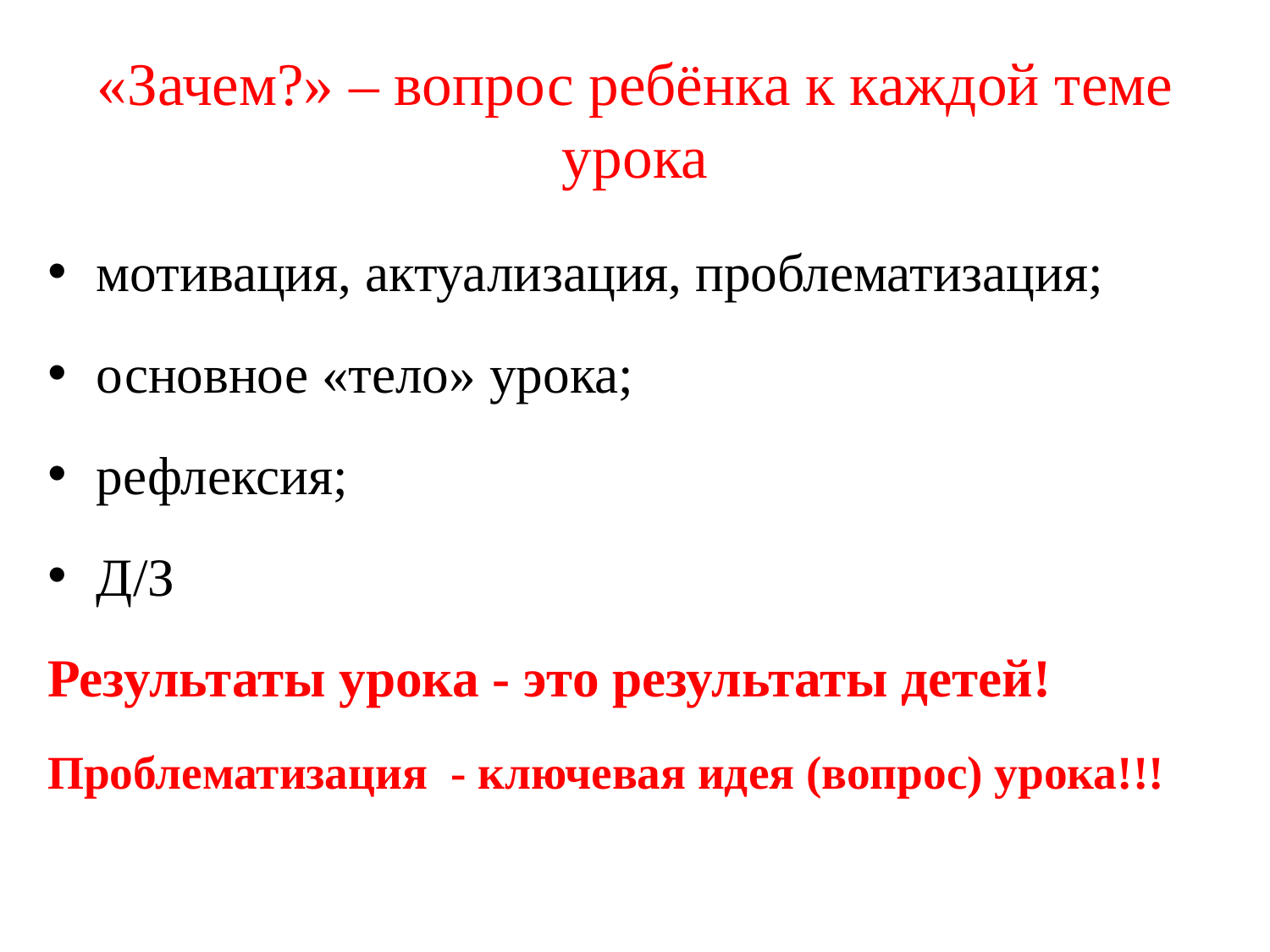

# «Зачем?» – вопрос ребёнка к каждой теме урока
мотивация, актуализация, проблематизация;
основное «тело» урока;
рефлексия;
Д/З
Результаты урока - это результаты детей!
Проблематизация  - ключевая идея (вопрос) урока!!!